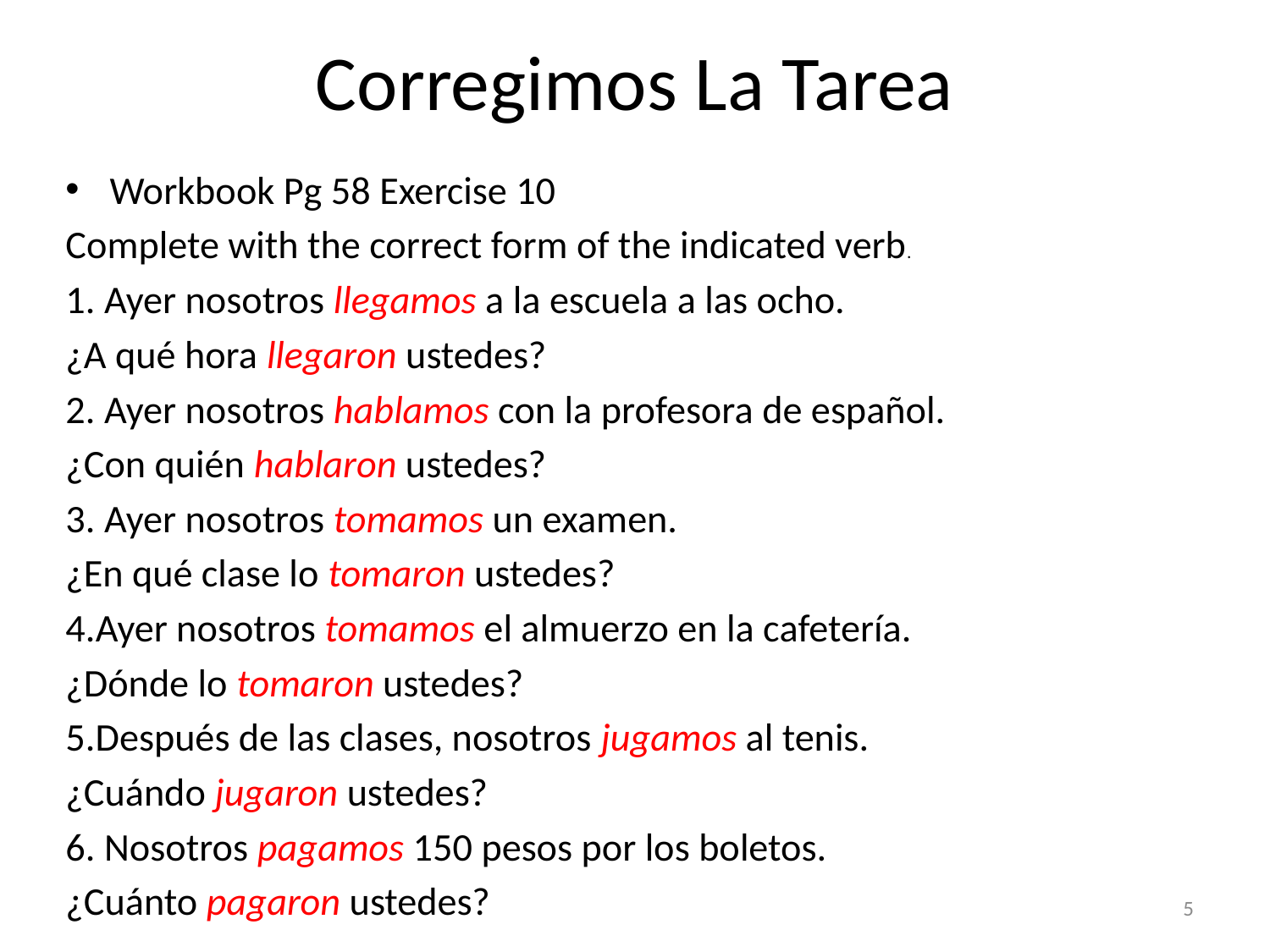

# Corregimos La Tarea
Workbook Pg 58 Exercise 10
Complete with the correct form of the indicated verb.
1. Ayer nosotros llegamos a la escuela a las ocho.
¿A qué hora llegaron ustedes?
2. Ayer nosotros hablamos con la profesora de español.
¿Con quién hablaron ustedes?
3. Ayer nosotros tomamos un examen.
¿En qué clase lo tomaron ustedes?
4.Ayer nosotros tomamos el almuerzo en la cafetería.
¿Dónde lo tomaron ustedes?
5.Después de las clases, nosotros jugamos al tenis.
¿Cuándo jugaron ustedes?
6. Nosotros pagamos 150 pesos por los boletos.
¿Cuánto pagaron ustedes?
5